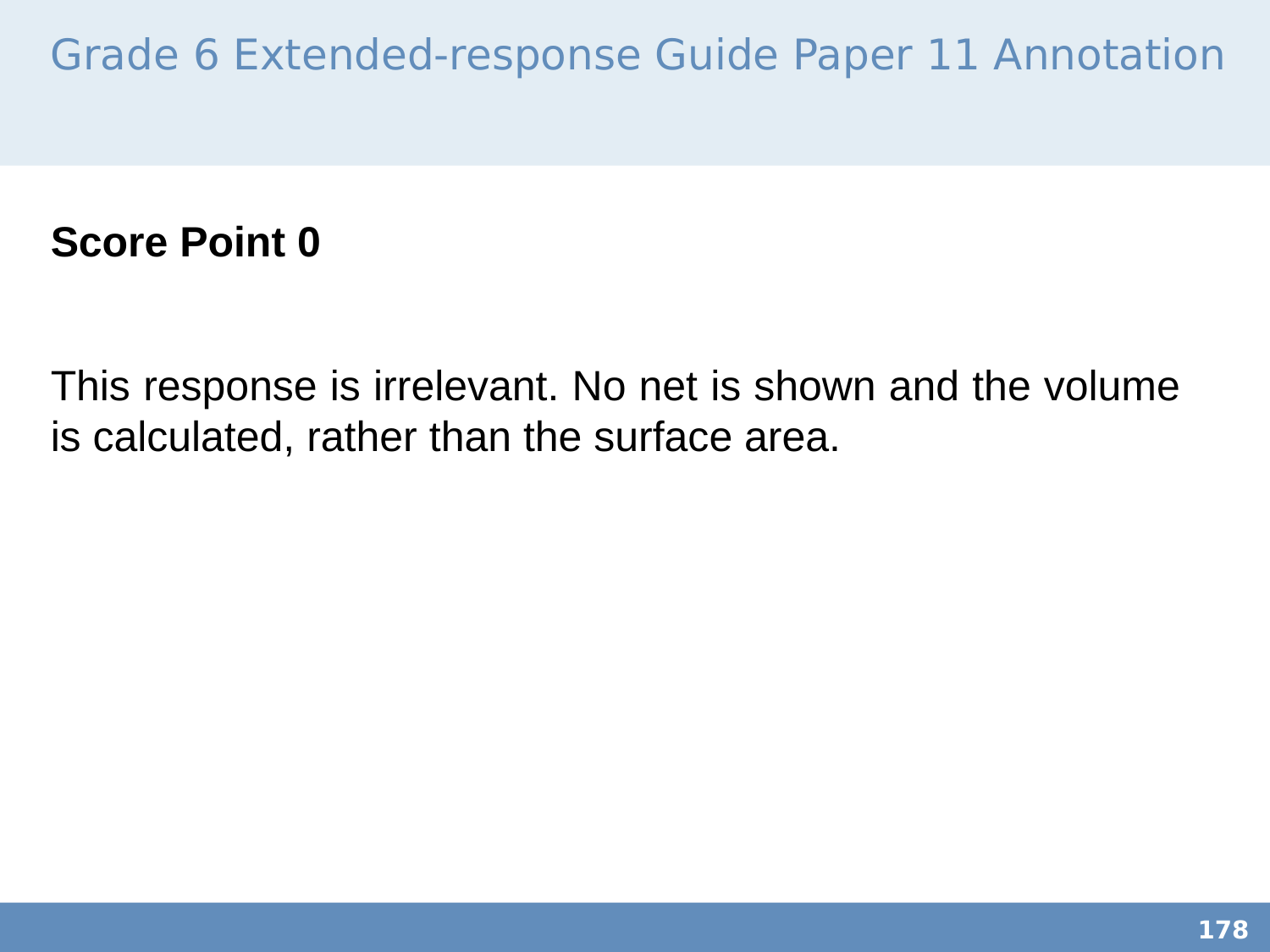

# Grade 6 Extended-response Guide Paper 11 Annotation
Score Point 0

This response is irrelevant. No net is shown and the volume is calculated, rather than the surface area.
178